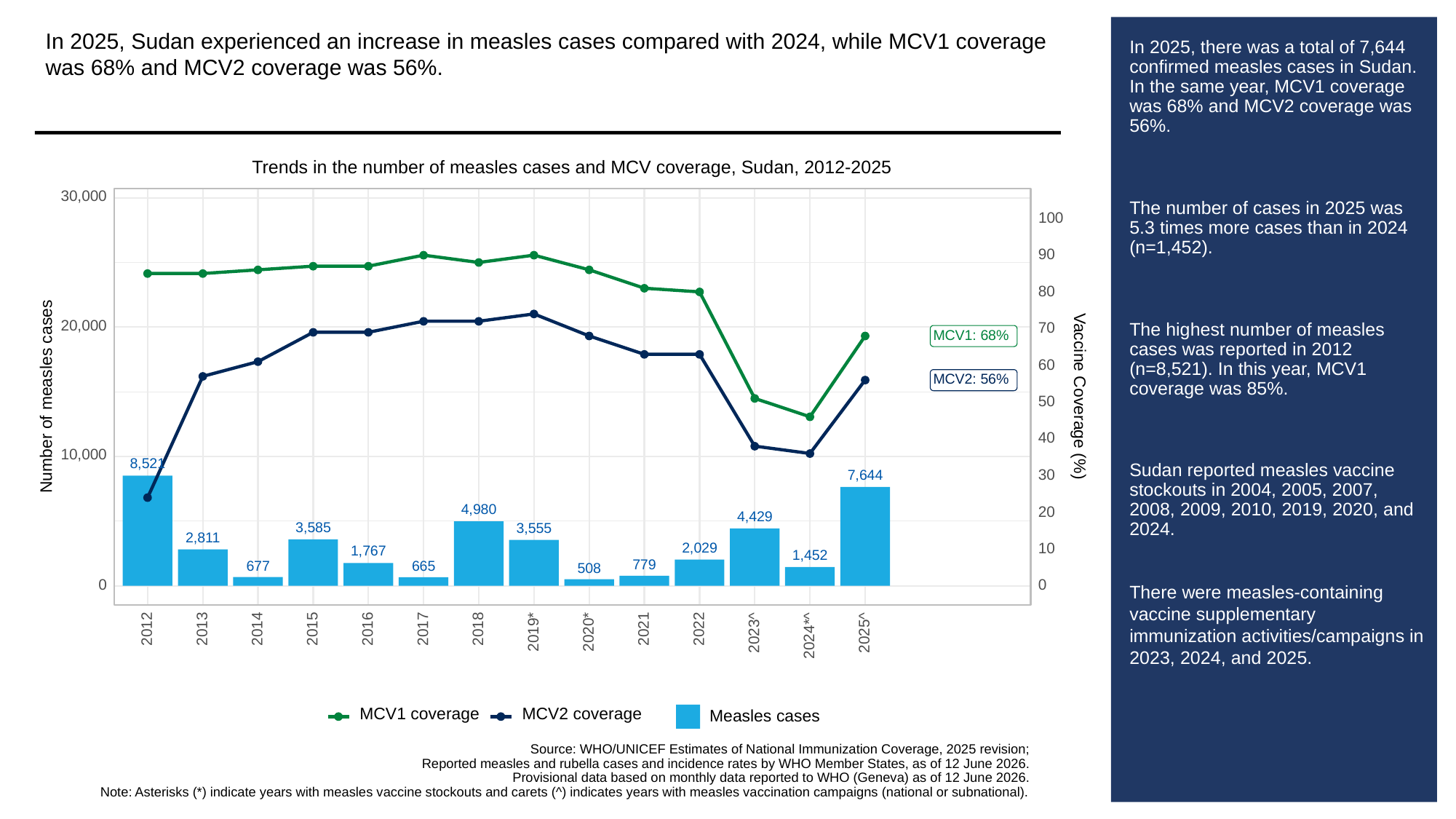

In 2025, Sudan experienced an increase in measles cases compared with 2024, while MCV1 coverage was 68% and MCV2 coverage was 56%.
# In 2025, there was a total of 7,644 confirmed measles cases in Sudan. In the same year, MCV1 coverage was 68% and MCV2 coverage was 56%.

The number of cases in 2025 was 5.3 times more cases than in 2024 (n=1,452).

The highest number of measles cases was reported in 2012 (n=8,521). In this year, MCV1 coverage was 85%.

Sudan reported measles vaccine stockouts in 2004, 2005, 2007, 2008, 2009, 2010, 2019, 2020, and 2024.

There were measles-containing vaccine supplementary immunization activities/campaigns in 2023, 2024, and 2025.

Trends in the number of measles cases and MCV coverage, Sudan, 2012-2025

30,000

100
90

80

20,000
70

MCV1: 68%

60

MCV2: 56%

Vaccine Coverage (%)
Number of measles cases

50

40

10,000

8,521
7,644
30

4,980
20
4,429

3,585
3,555

2,811

2,029
10
1,767

1,452

779
677
665

508

0
0

2013
2012
2014
2015
2016
2017
2018
2021
2022
2019*
2020*
2023^
2025^
2024*^

MCV1 coverage
MCV2 coverage
Measles cases

Source: WHO/UNICEF Estimates of National Immunization Coverage, 2025 revision;
Reported measles and rubella cases and incidence rates by WHO Member States, as of 12 June 2026.
Provisional data based on monthly data reported to WHO (Geneva) as of 12 June 2026.
Note: Asterisks (*) indicate years with measles vaccine stockouts and carets (^) indicates years with measles vaccination campaigns (national or subnational).